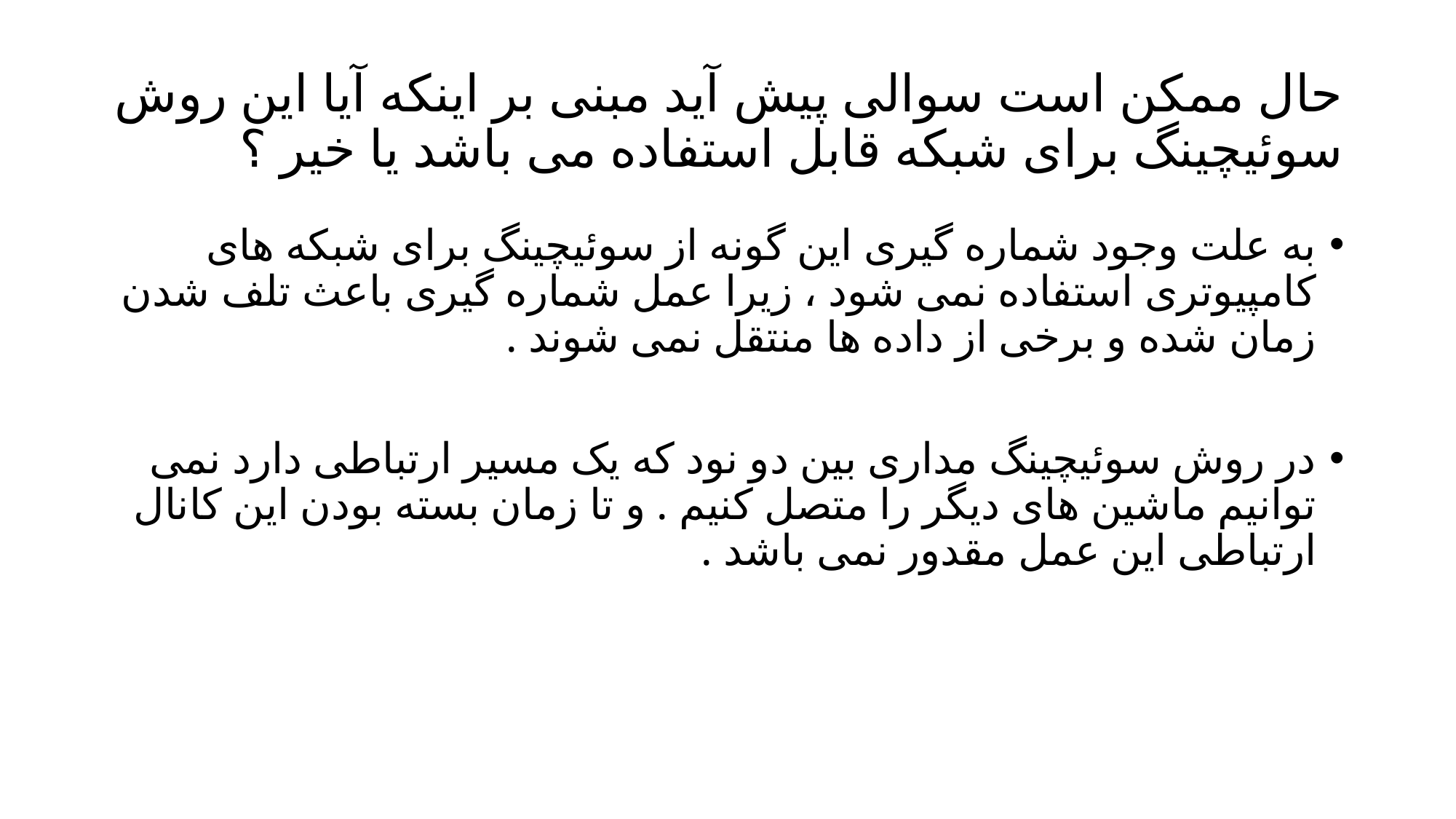

# حال ممکن است سوالی پیش آید مبنی بر اینکه آیا این روش سوئیچینگ برای شبکه قابل استفاده می باشد یا خیر ؟
به علت وجود شماره گیری این گونه از سوئیچینگ برای شبکه های کامپیوتری استفاده نمی شود ، زیرا عمل شماره گیری باعث تلف شدن زمان شده و برخی از داده ها منتقل نمی شوند .

در روش سوئیچینگ مداری بین دو نود که یک مسیر ارتباطی دارد نمی توانیم ماشین های دیگر را متصل کنیم . و تا زمان بسته بودن این کانال ارتباطی این عمل مقدور نمی باشد .